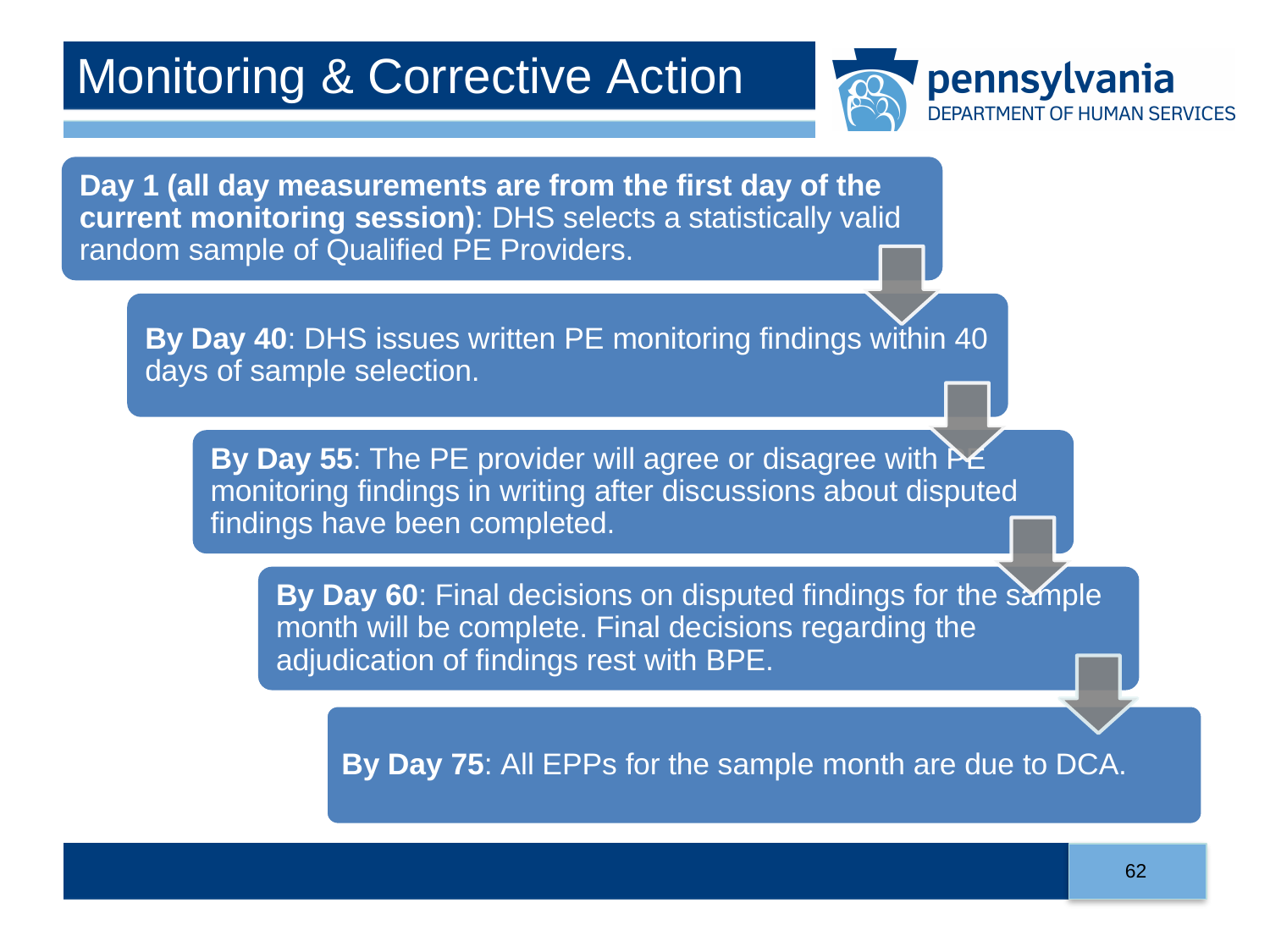

# Monitoring & Corrective Action
Day 1 (all day measurements are from the first day of the current monitoring session): DHS selects a statistically valid random sample of Qualified PE Providers.
By Day 40: DHS issues written PE monitoring findings within 40 days of sample selection.
By Day 55: The PE provider will agree or disagree with PE monitoring findings in writing after discussions about disputed findings have been completed.
By Day 60: Final decisions on disputed findings for the sample month will be complete. Final decisions regarding the adjudication of findings rest with BPE.
By Day 75: All EPPs for the sample month are due to DCA.

62